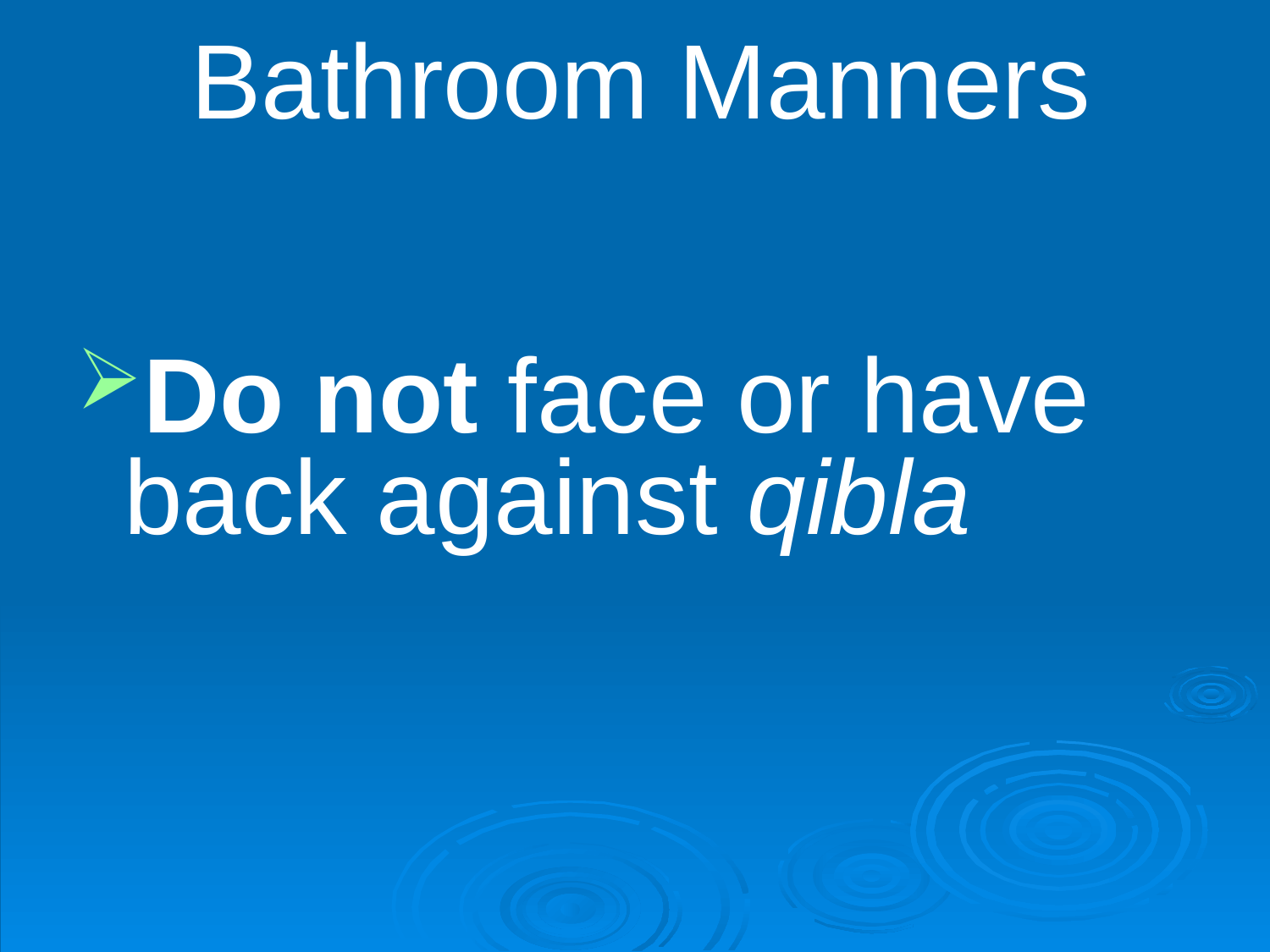

# Bathroom Manners

Do not face or have back against qibla